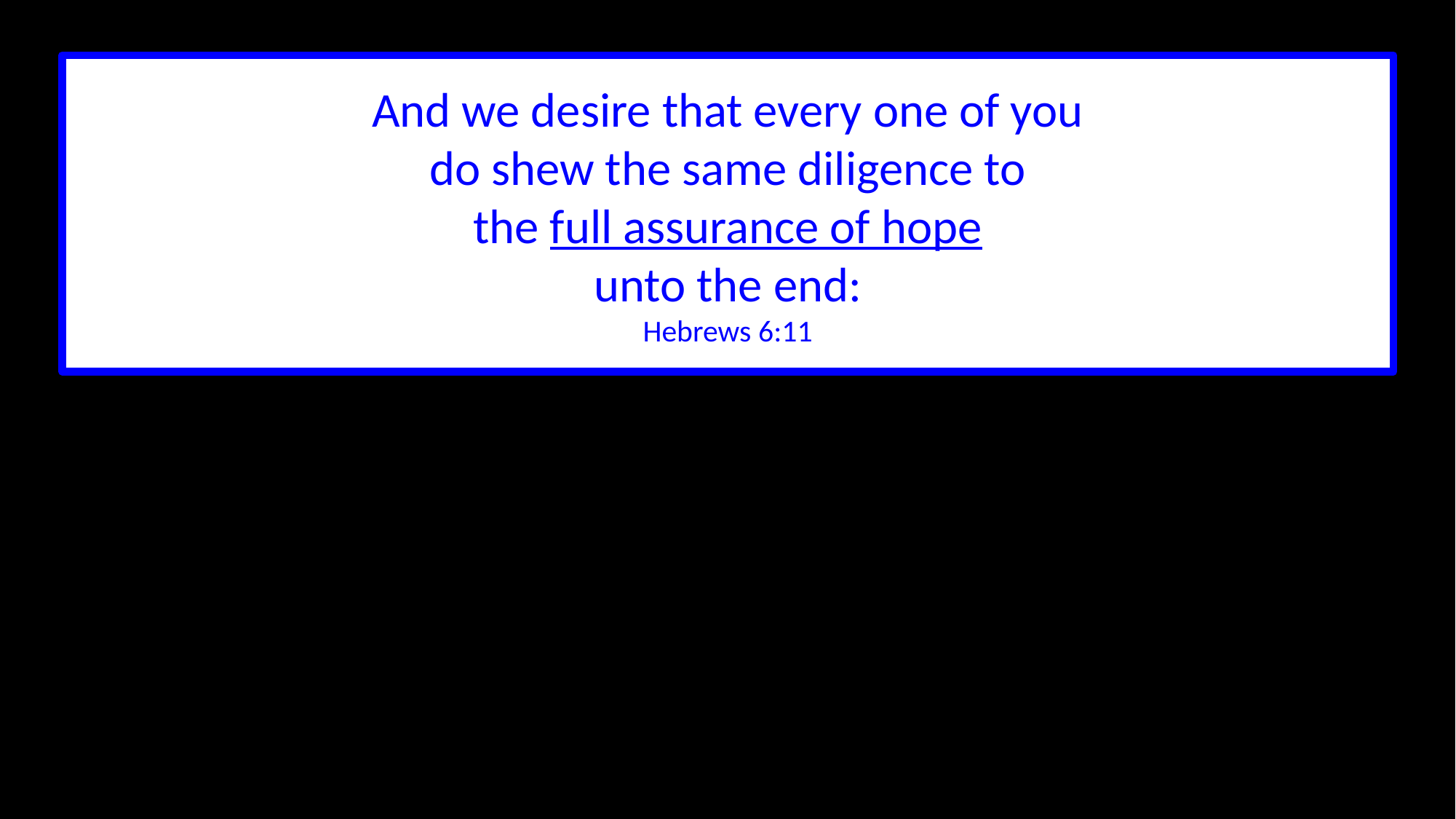

And we desire that every one of you
do shew the same diligence to
the full assurance of hope
unto the end:
Hebrews 6:11